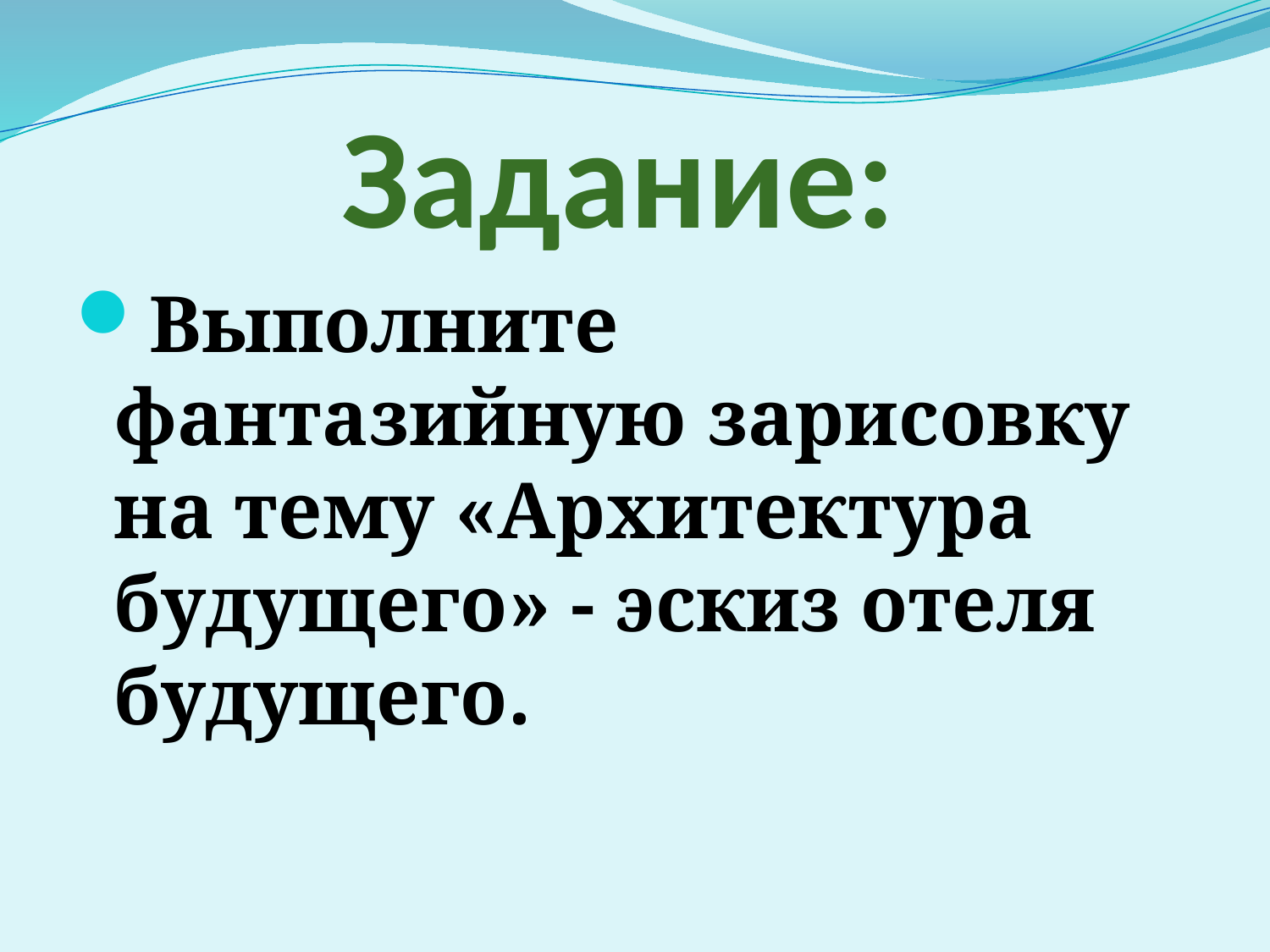

# Задание:
Выполните фантазийную зарисовку на тему «Архитектура будущего» - эскиз отеля будущего.